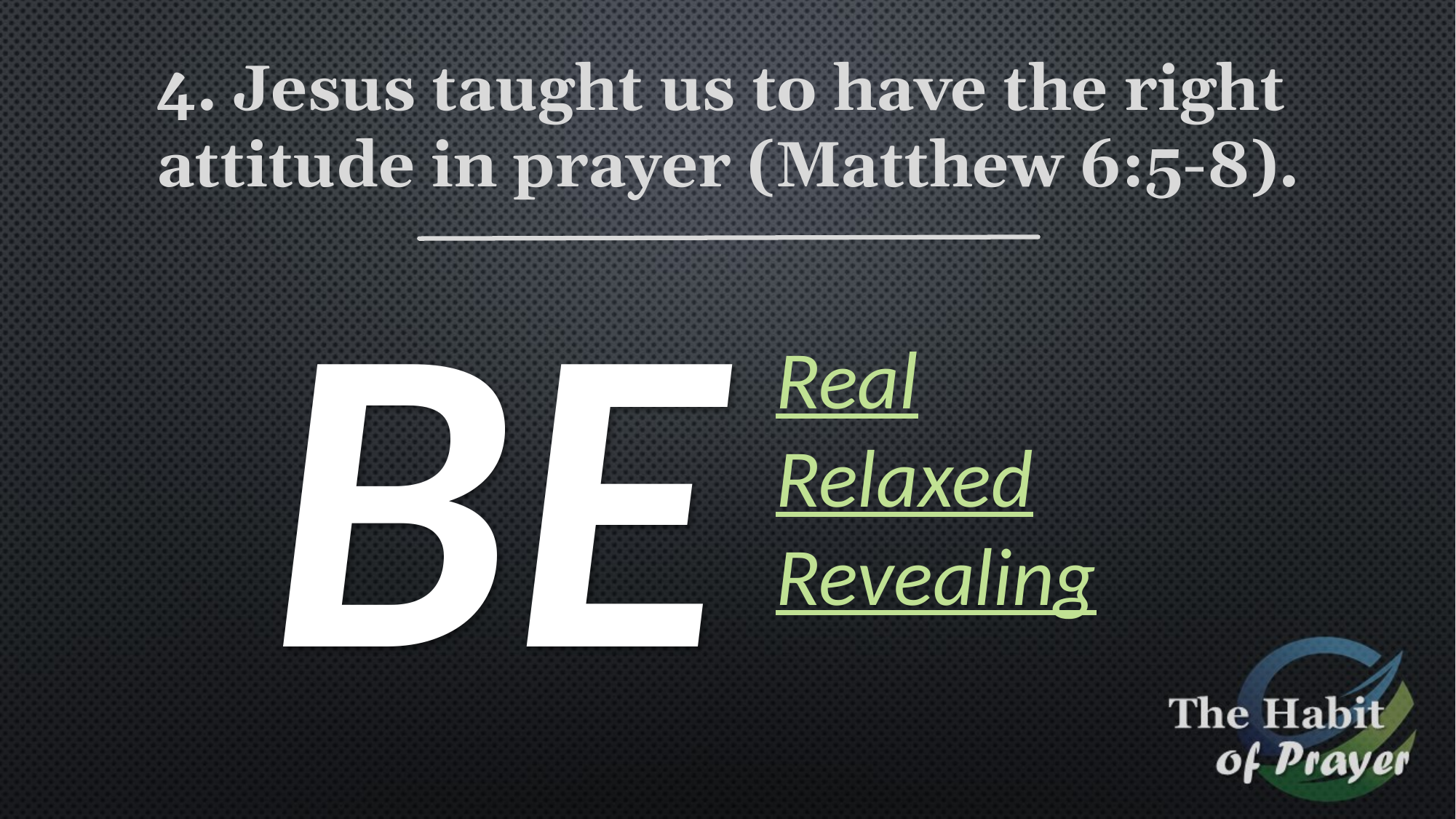

4. Jesus taught us to have the right
attitude in prayer (Matthew 6:5-8).
BE
Real
Relaxed
Revealing